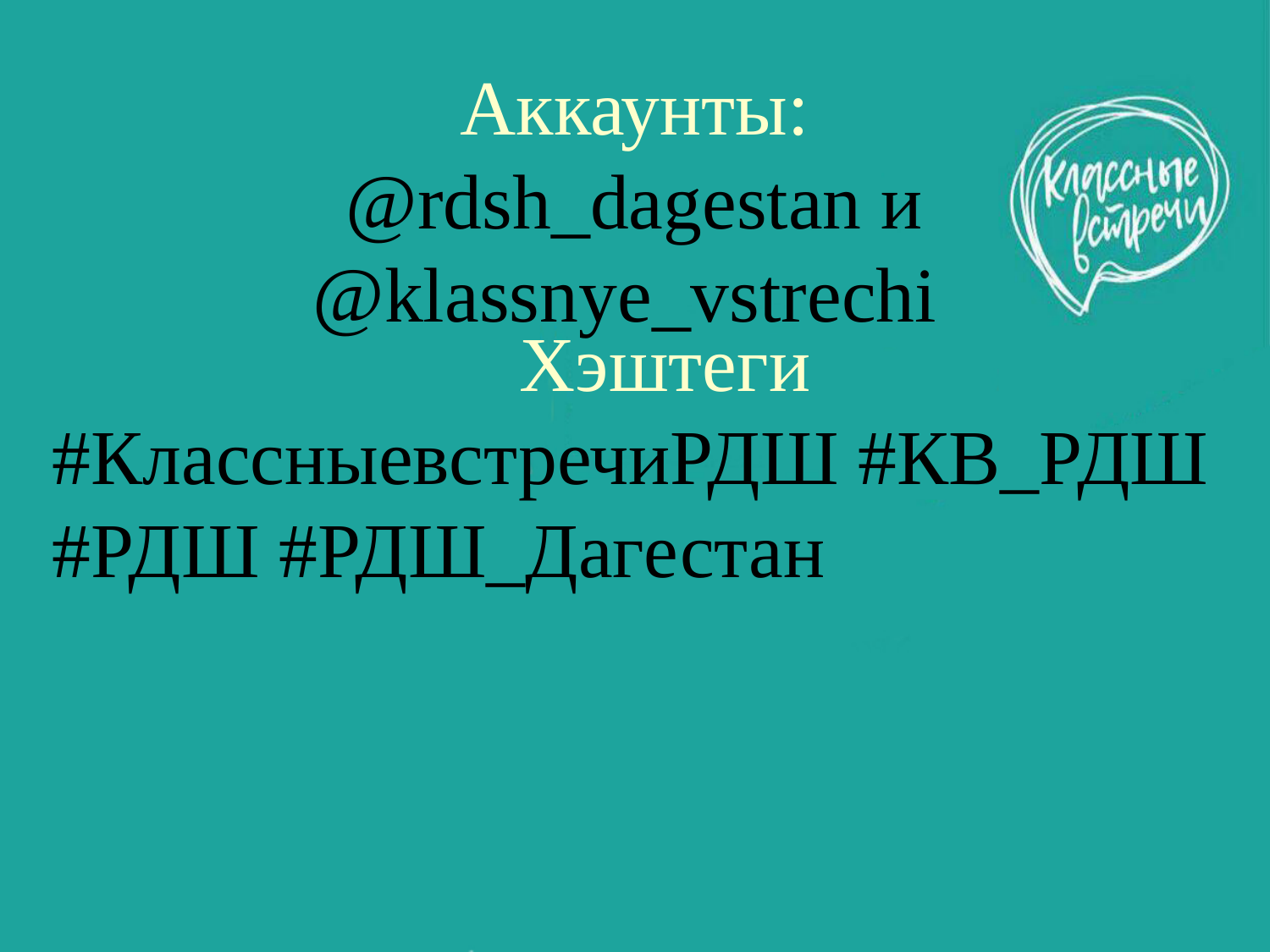

# Аккаунты: @rdsh_dagestan и @klassnye_vstrechi
                        Хэштеги
#КлассныевстречиРДШ #КВ_РДШ
#РДШ #РДШ_Дагестан